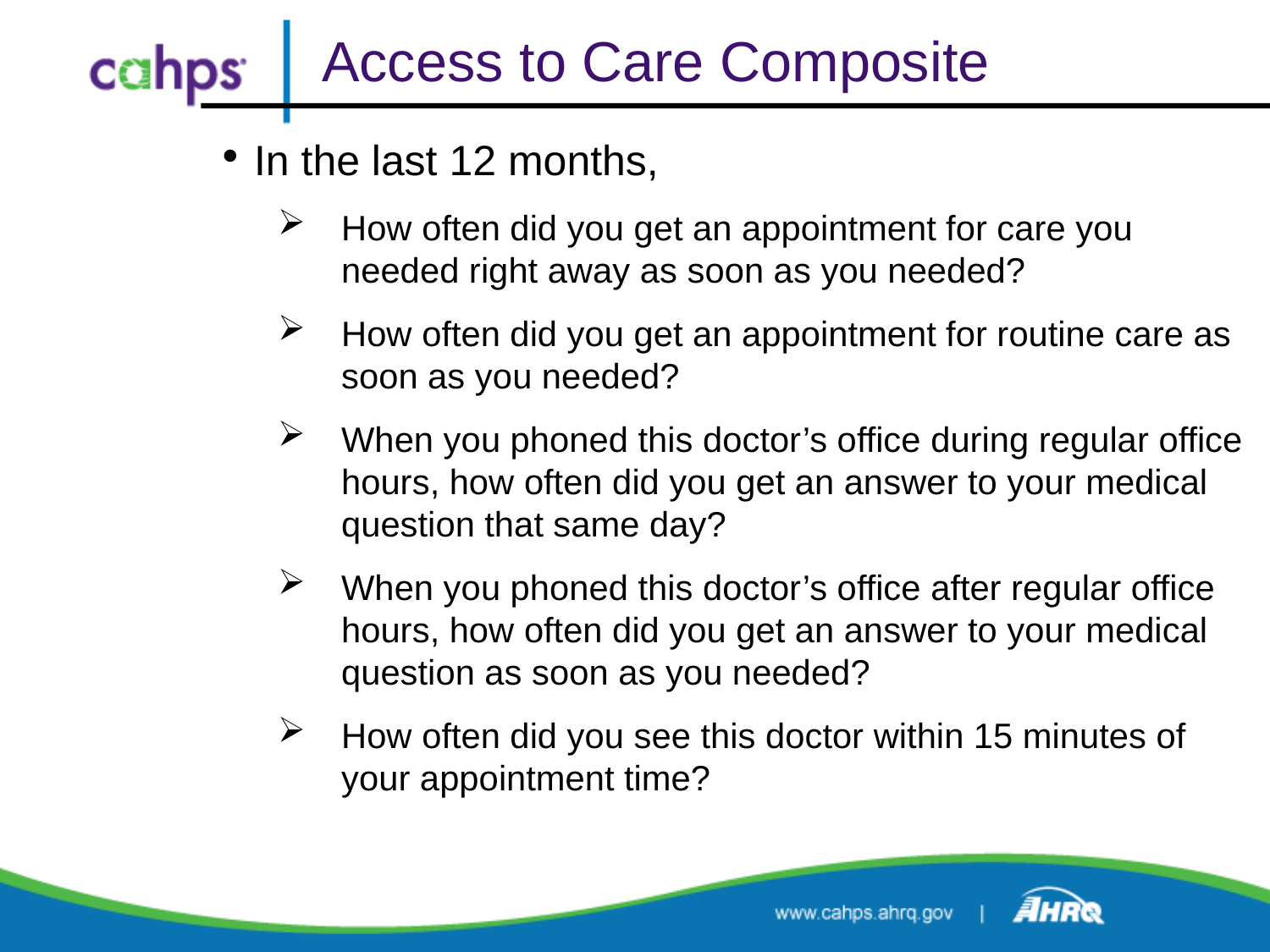

# Access to Care Composite

In the last 12 months,
How often did you get an appointment for care you needed right away as soon as you needed?
How often did you get an appointment for routine care as soon as you needed?
When you phoned this doctor’s office during regular office hours, how often did you get an answer to your medical question that same day?
When you phoned this doctor’s office after regular office hours, how often did you get an answer to your medical question as soon as you needed?
How often did you see this doctor within 15 minutes of your appointment time?